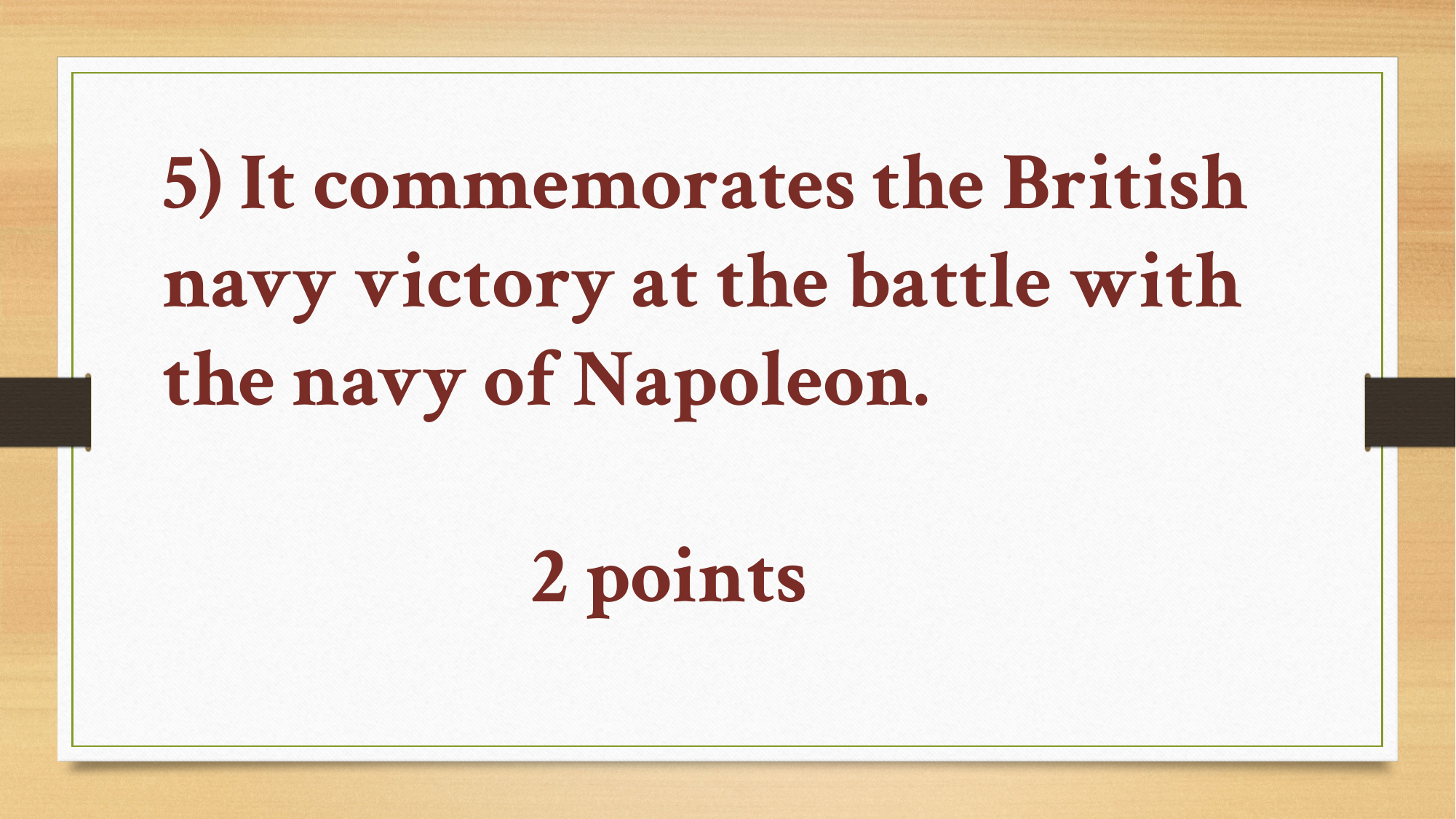

5) It commemorates the British navy victory at the battle with the navy of Napoleon.

                      2 points